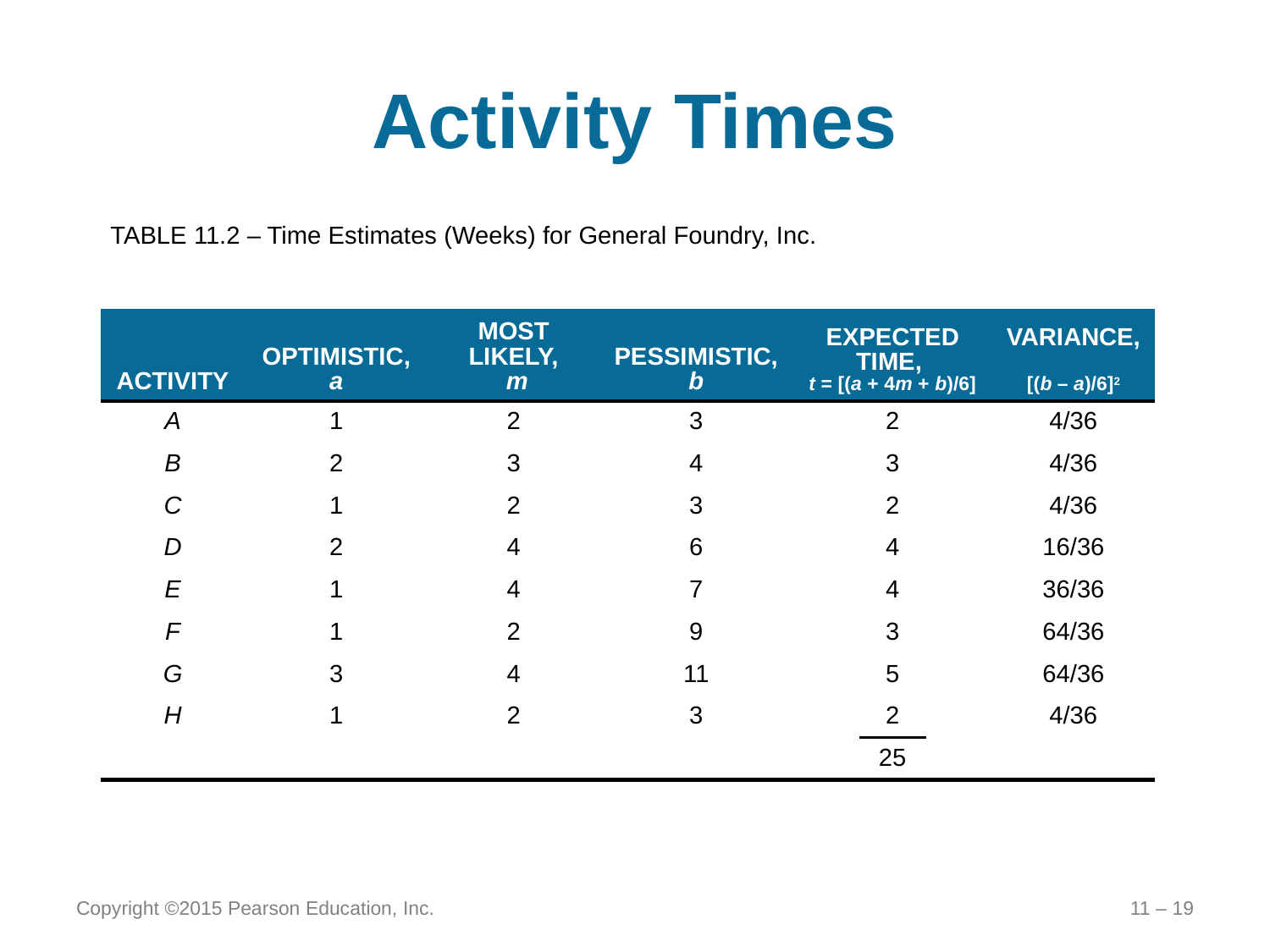

# Activity Times
TABLE 11.2 – Time Estimates (Weeks) for General Foundry, Inc.
| ACTIVITY | OPTIMISTIC, a | MOST LIKELY, m | PESSIMISTIC, b | EXPECTED TIME, t = [(a + 4m + b)/6] |  |  | VARIANCE, [(b – a)/6]2 |
| --- | --- | --- | --- | --- | --- | --- | --- |
| A | 1 | 2 | 3 |  | 2 |  | 4/36 |
| B | 2 | 3 | 4 |  | 3 |  | 4/36 |
| C | 1 | 2 | 3 |  | 2 |  | 4/36 |
| D | 2 | 4 | 6 |  | 4 |  | 16/36 |
| E | 1 | 4 | 7 |  | 4 |  | 36/36 |
| F | 1 | 2 | 9 |  | 3 |  | 64/36 |
| G | 3 | 4 | 11 |  | 5 |  | 64/36 |
| H | 1 | 2 | 3 |  | 2 |  | 4/36 |
|  |  |  |  |  | 25 |  |  |
Copyright ©2015 Pearson Education, Inc.
11 – 19